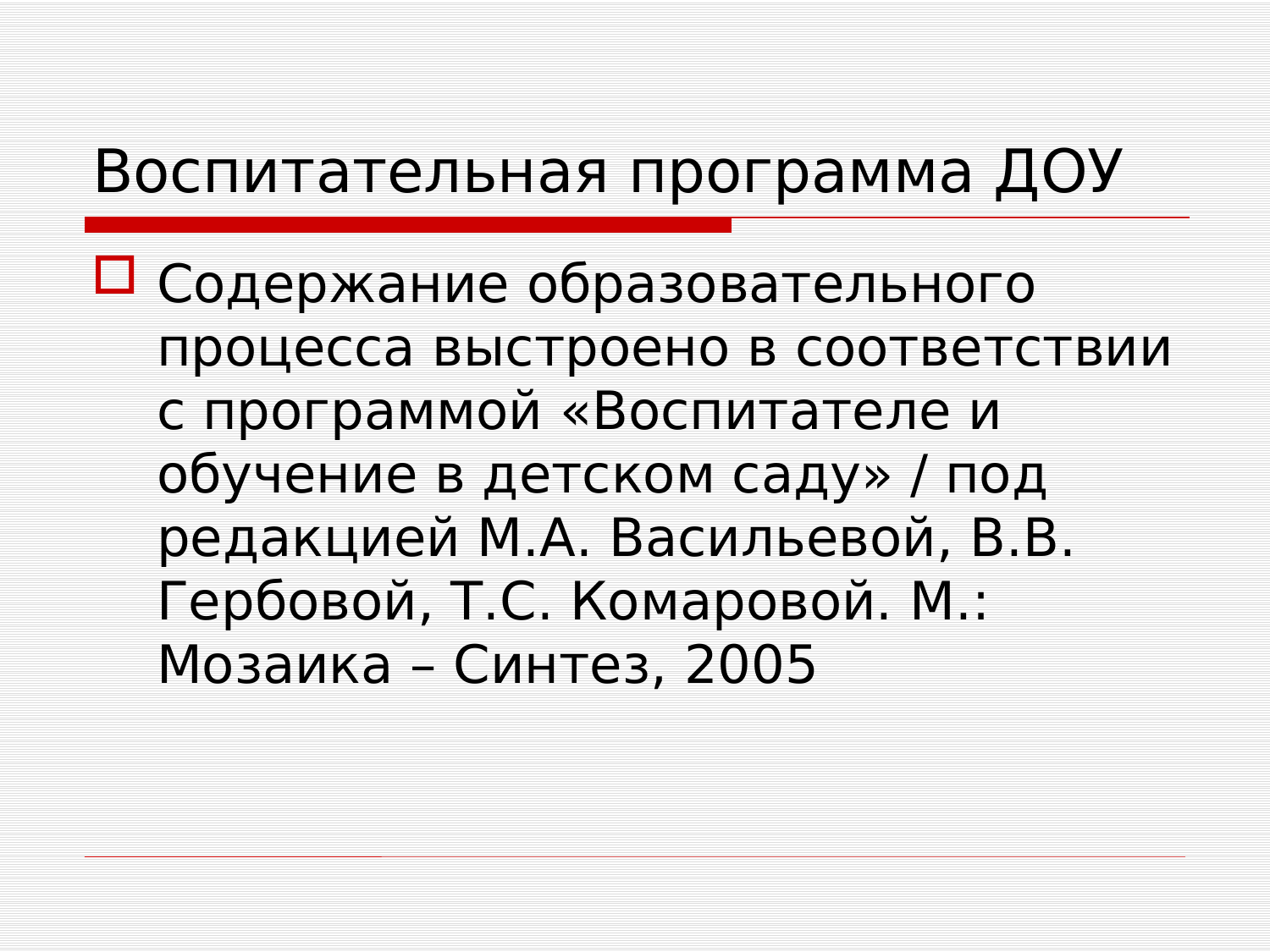

# Воспитательная программа ДОУ
Содержание образовательного процесса выстроено в соответствии с программой «Воспитателе и обучение в детском саду» / под редакцией М.А. Васильевой, В.В. Гербовой, Т.С. Комаровой. М.: Мозаика – Синтез, 2005